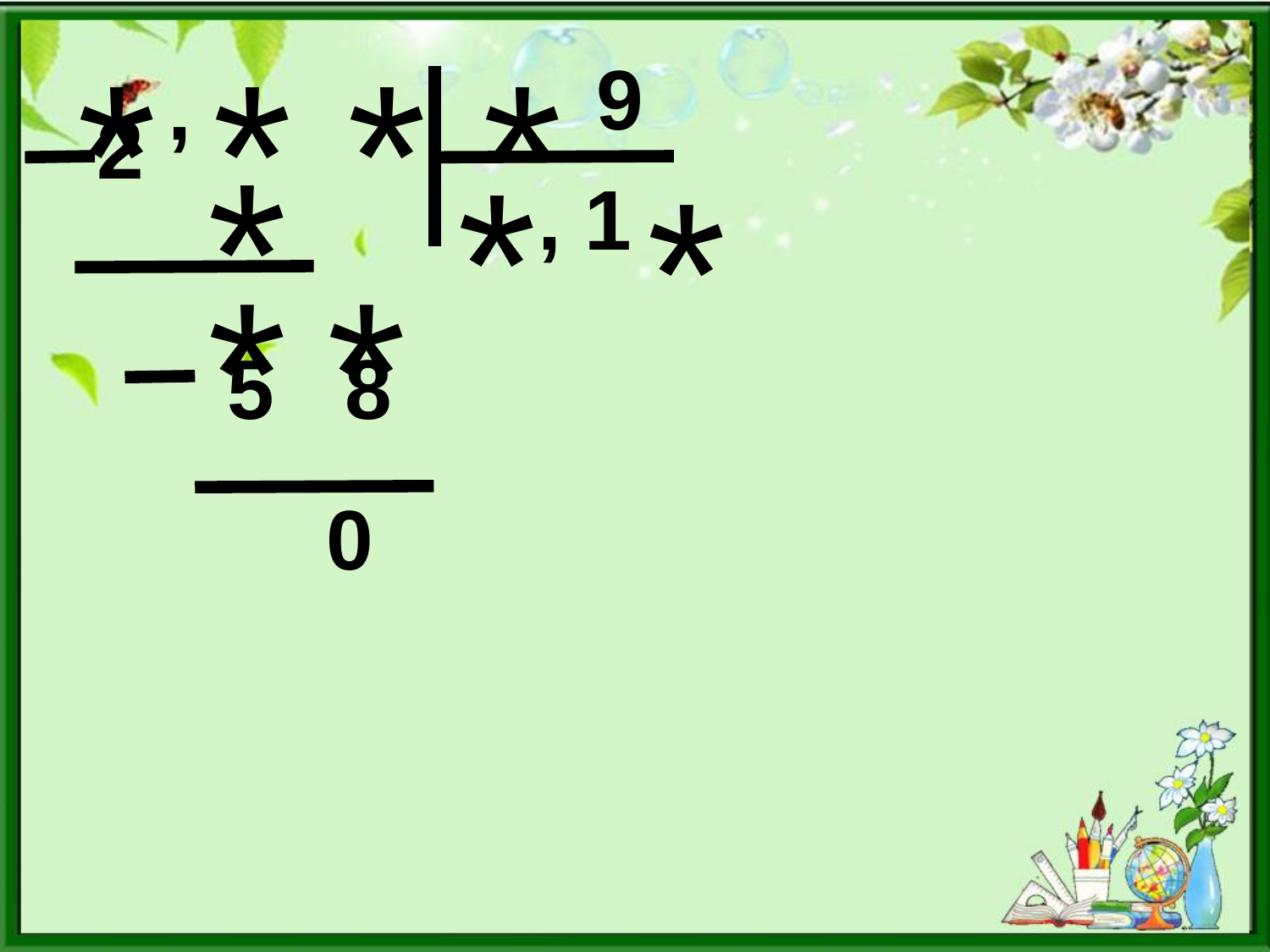

9
,
* * * *
*
*
*
2
, 1
*
*
5   8
0